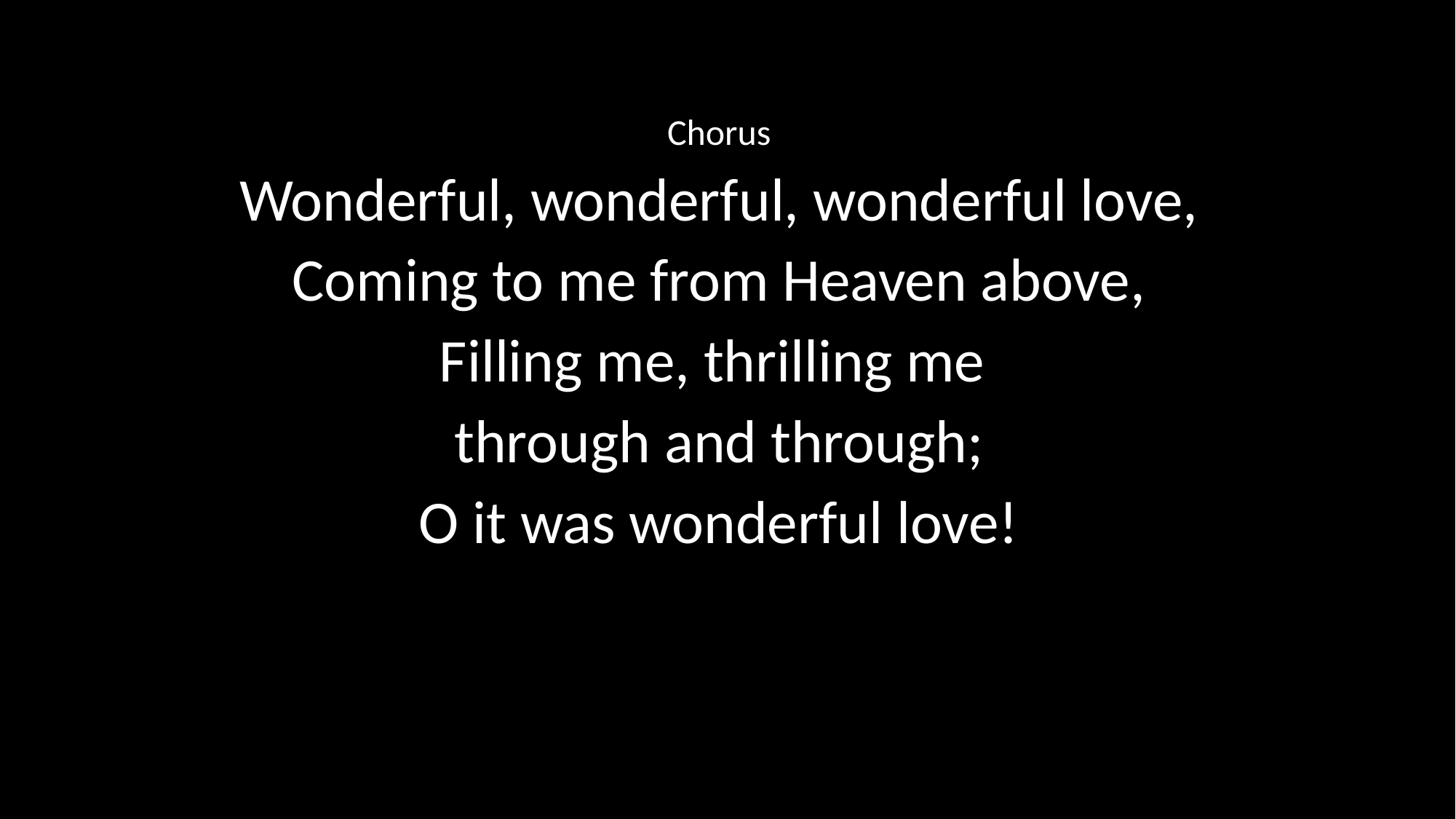

Chorus
Wonderful, wonderful, wonderful love,
Coming to me from Heaven above,
Filling me, thrilling me
through and through;
O it was wonderful love!